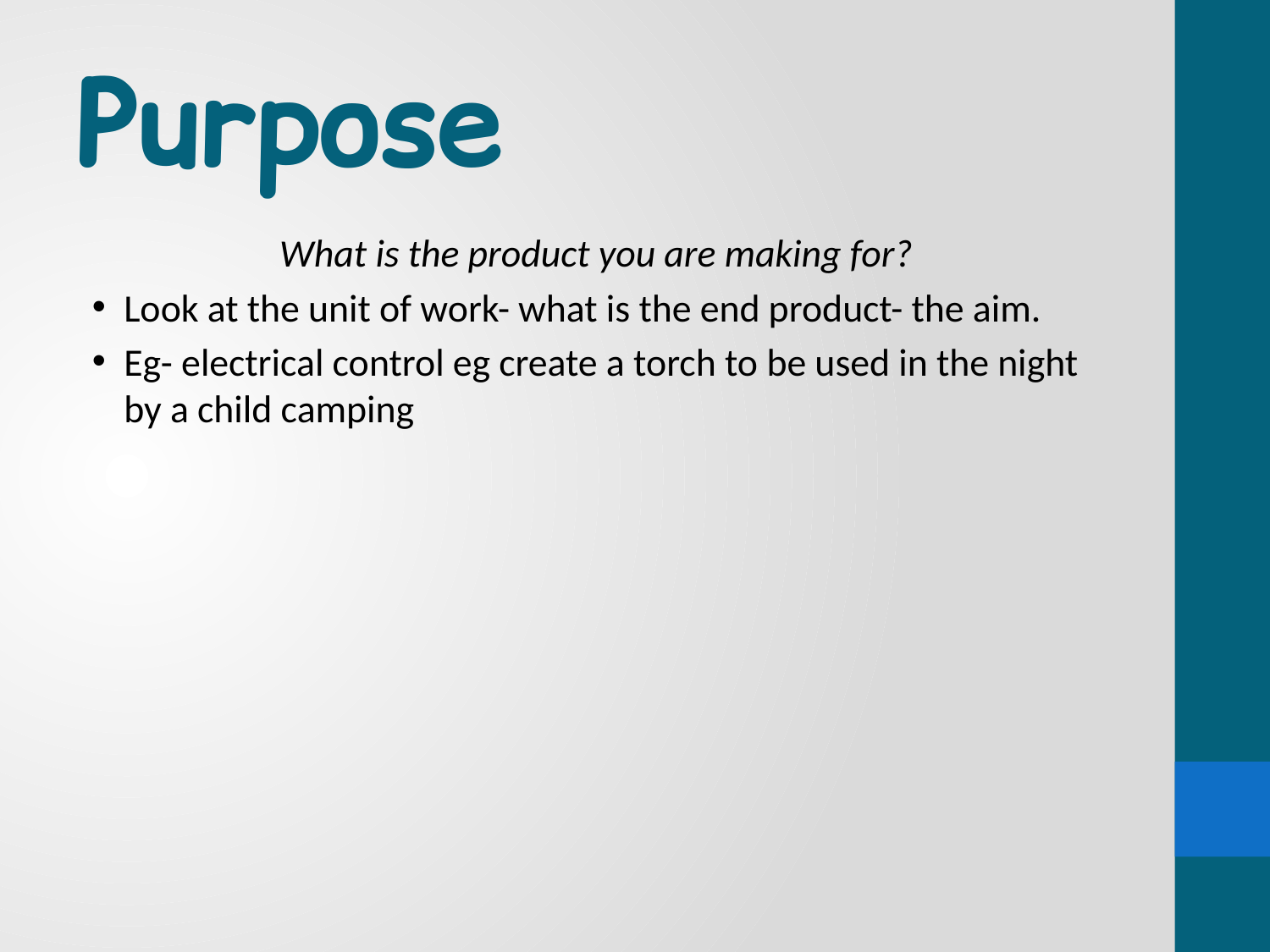

# Purpose
What is the product you are making for?
Look at the unit of work- what is the end product- the aim.
Eg- electrical control eg create a torch to be used in the night by a child camping